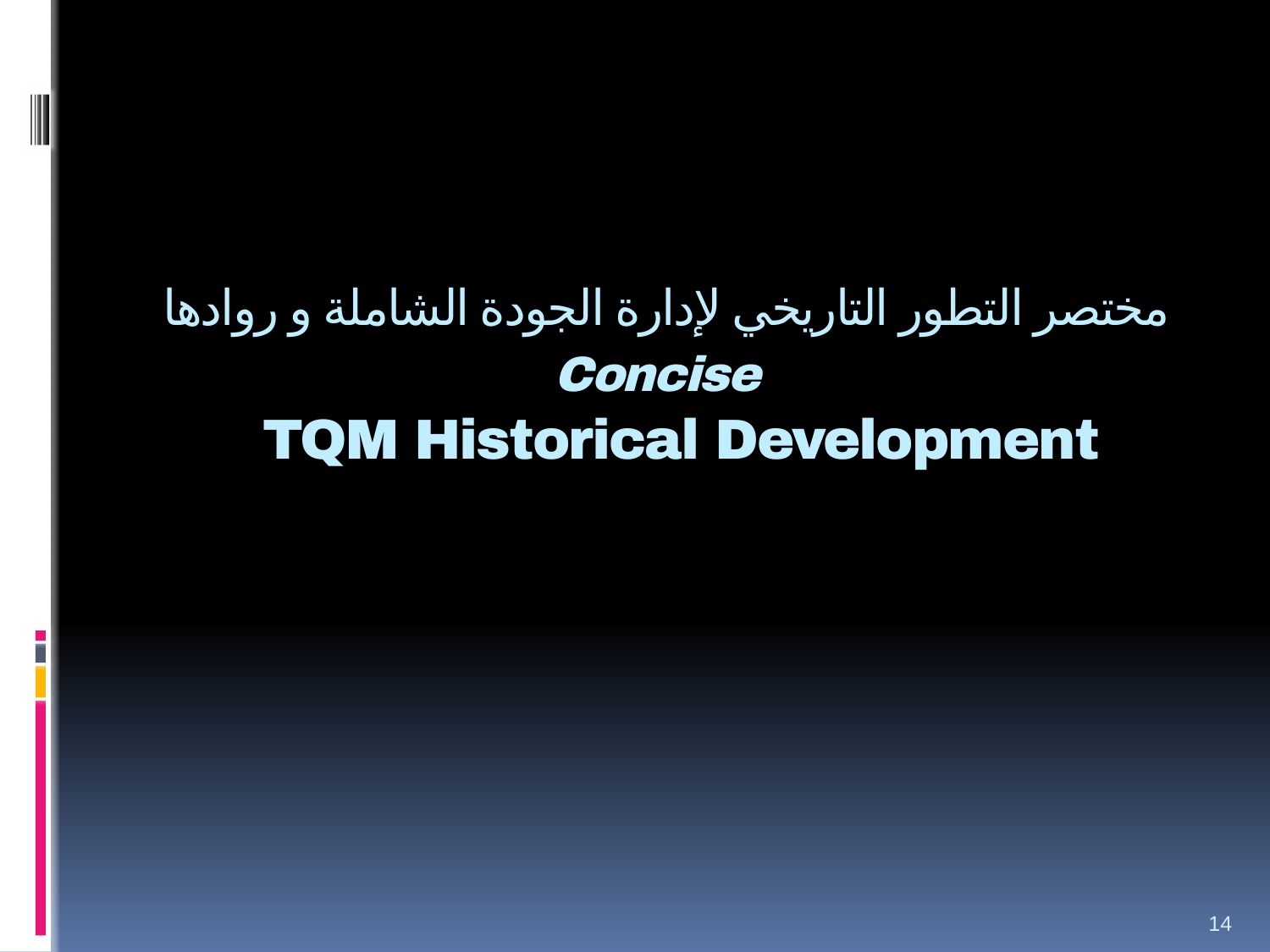

# مختصر التطور التاريخي لإدارة الجودة الشاملة و روادها Concise TQM Historical Development
14